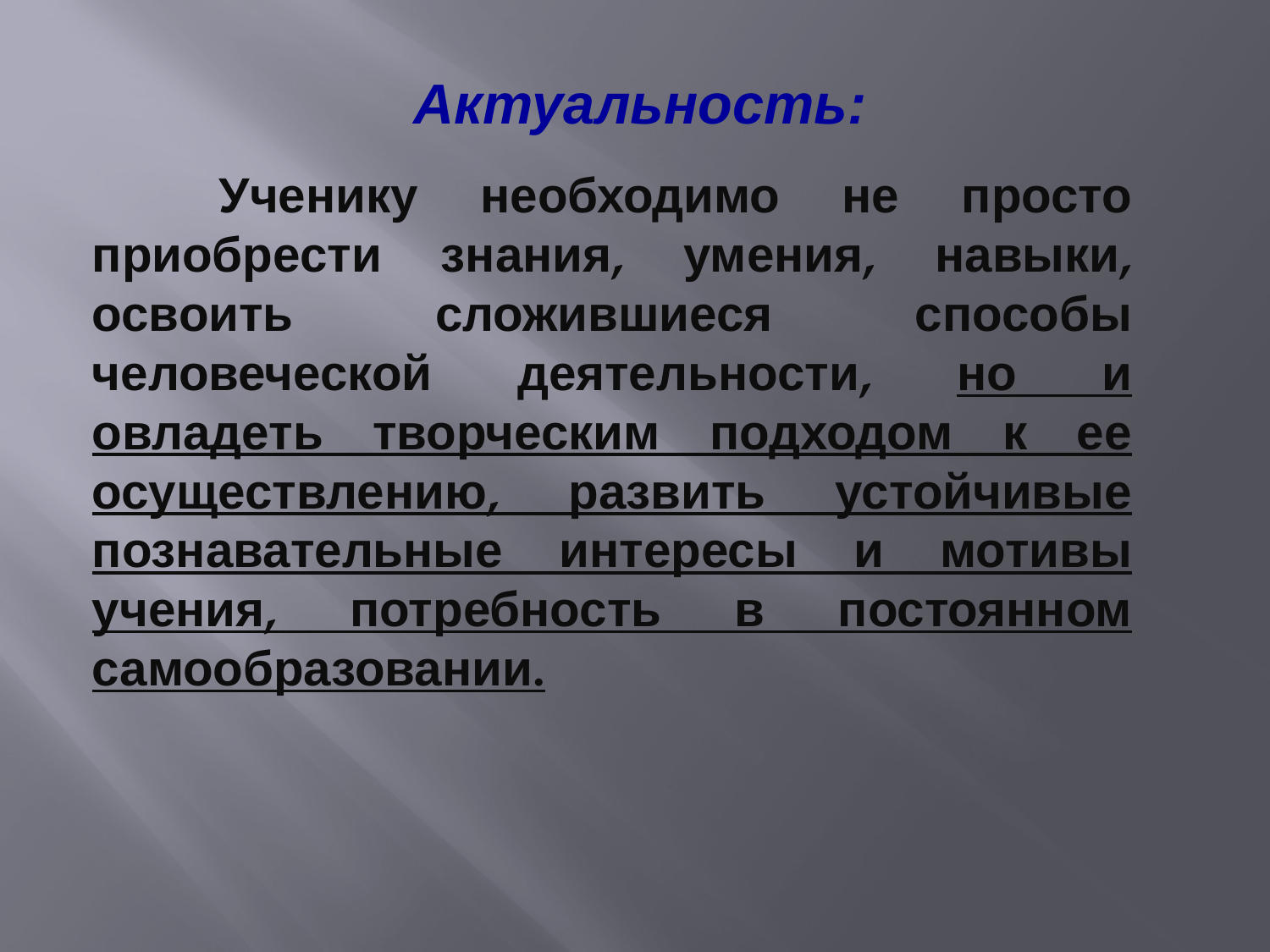

# Актуальность:
	Ученику необходимо не просто приобрести знания, умения, навыки, освоить сложившиеся способы человеческой деятельности, но и овладеть творческим подходом к ее осуществлению, развить устойчивые познавательные интересы и мотивы учения, потребность в постоянном самообразовании.